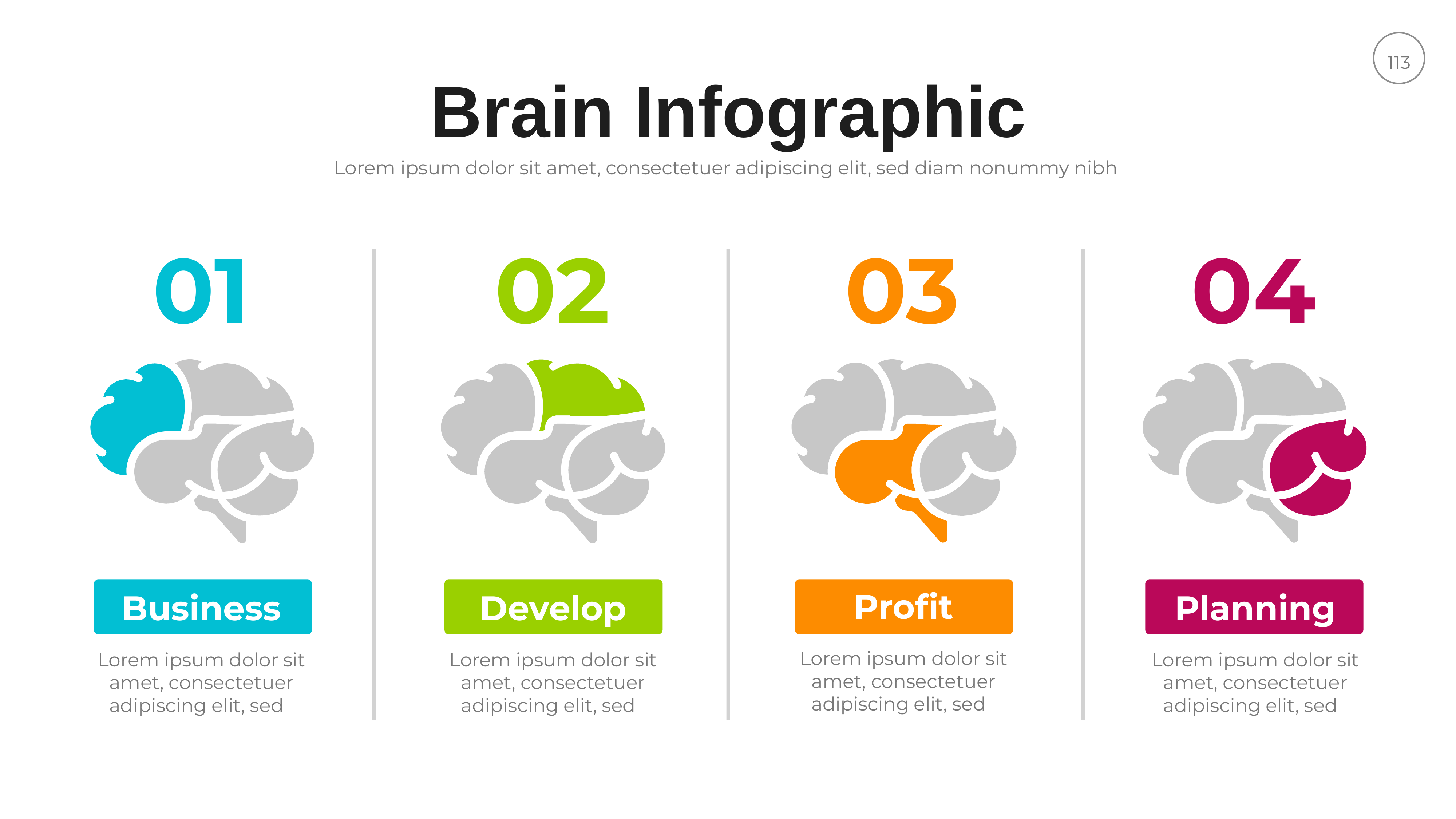

Brain Infographic
Lorem ipsum dolor sit amet, consectetuer adipiscing elit, sed diam nonummy nibh
01
03
02
04

Profit
Business
Develop
Planning
Lorem ipsum dolor sit amet, consectetuer adipiscing elit, sed
Lorem ipsum dolor sit amet, consectetuer adipiscing elit, sed
Lorem ipsum dolor sit amet, consectetuer adipiscing elit, sed
Lorem ipsum dolor sit amet, consectetuer adipiscing elit, sed